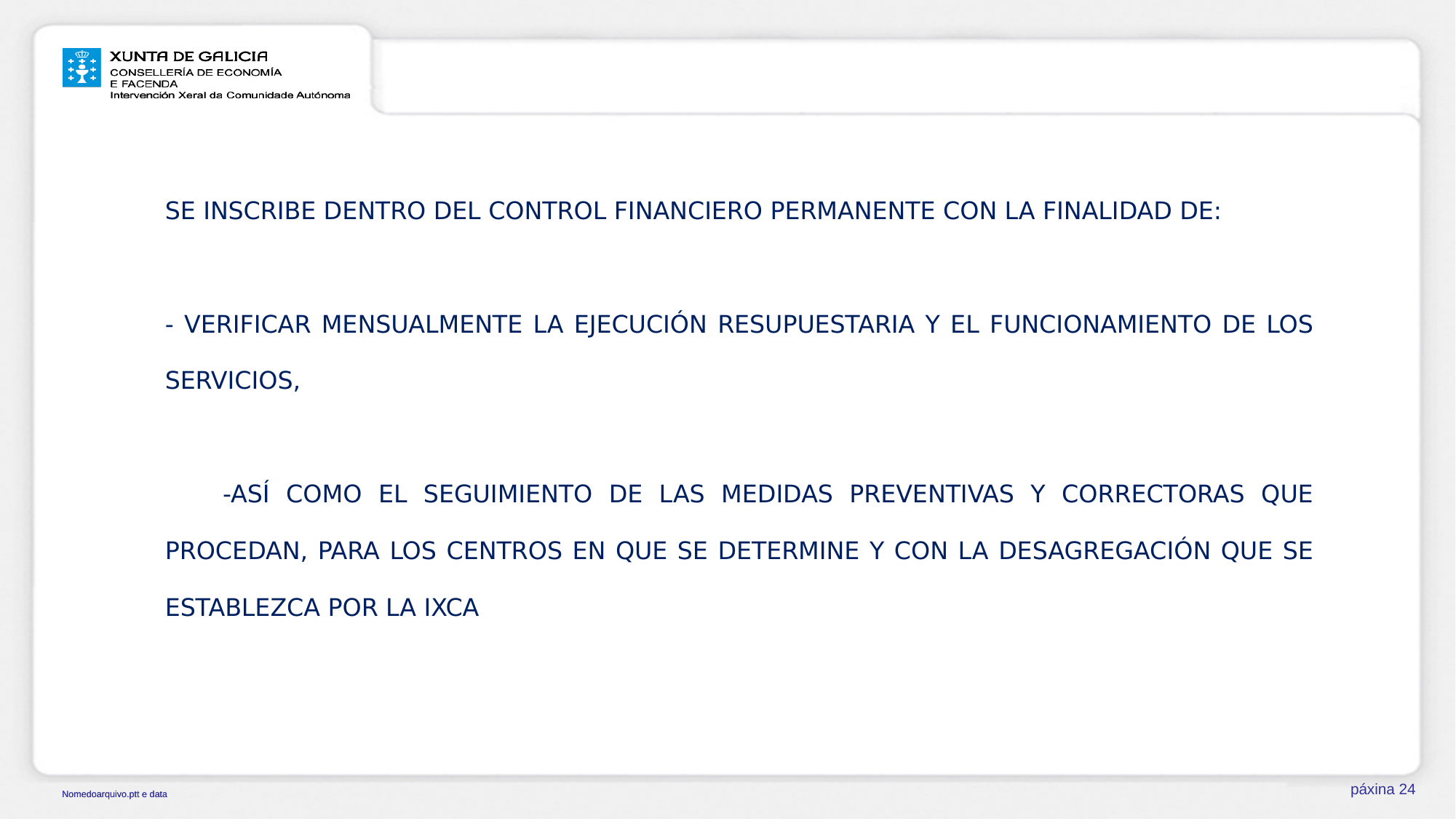

SE INSCRIBE DENTRO DEL CONTROL FINANCIERO PERMANENTE CON LA FINALIDAD DE:

	- VERIFICAR MENSUALMENTE LA EJECUCIÓN RESUPUESTARIA Y EL FUNCIONAMIENTO DE LOS SERVICIOS,

      -ASÍ COMO EL SEGUIMIENTO DE LAS MEDIDAS PREVENTIVAS Y CORRECTORAS QUE PROCEDAN, PARA LOS CENTROS EN QUE SE DETERMINE Y CON LA DESAGREGACIÓN QUE SE ESTABLEZCA POR LA IXCA

páxina 24